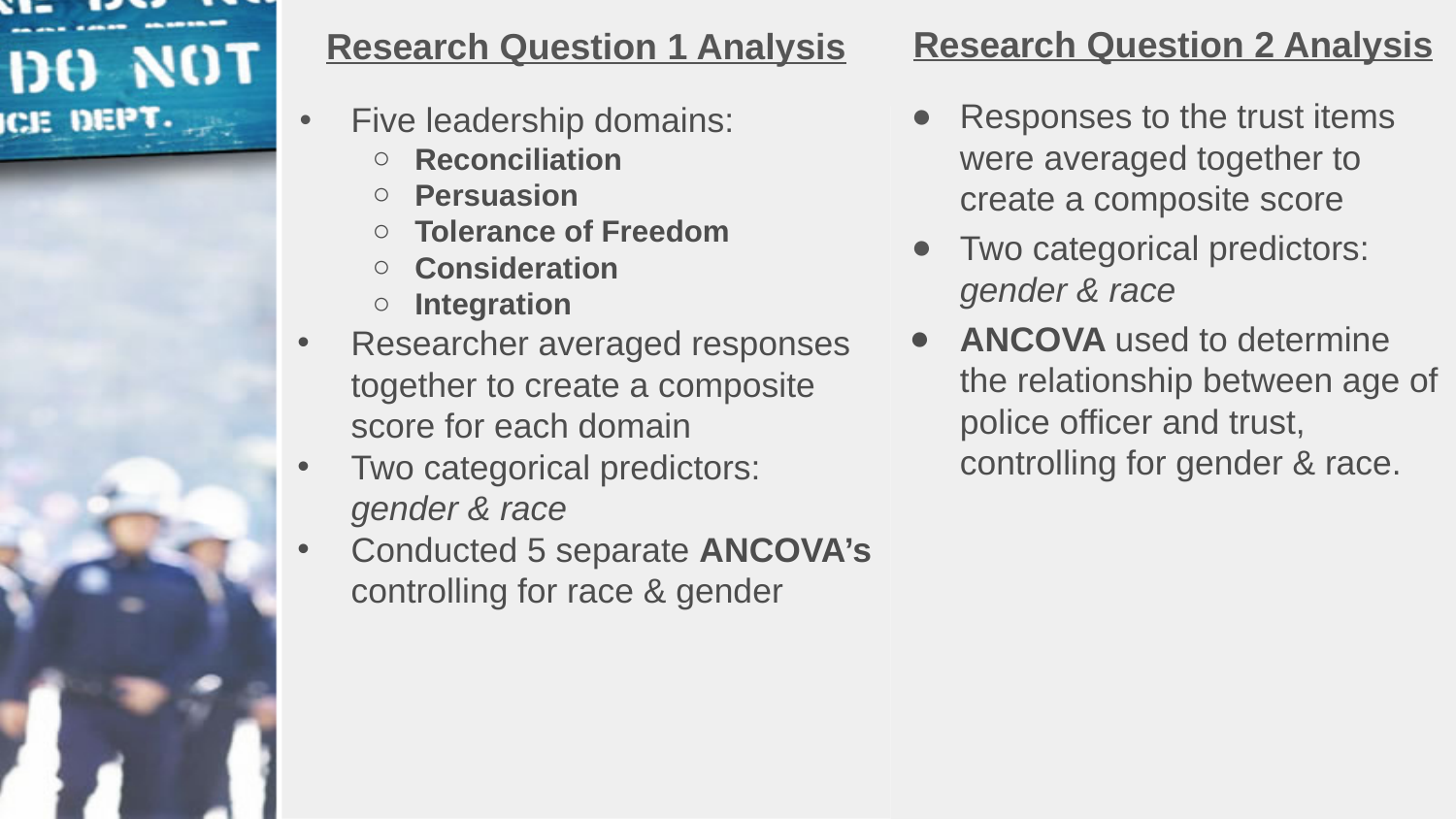

# Research Question 1 Analysis
Research Question 2 Analysis
Responses to the trust items were averaged together to create a composite score
Two categorical predictors: gender & race
ANCOVA used to determine the relationship between age of police officer and trust, controlling for gender & race.
Five leadership domains:
Reconciliation
Persuasion
Tolerance of Freedom
Consideration
Integration
Researcher averaged responses together to create a composite score for each domain
Two categorical predictors: gender & race
Conducted 5 separate ANCOVA’s controlling for race & gender